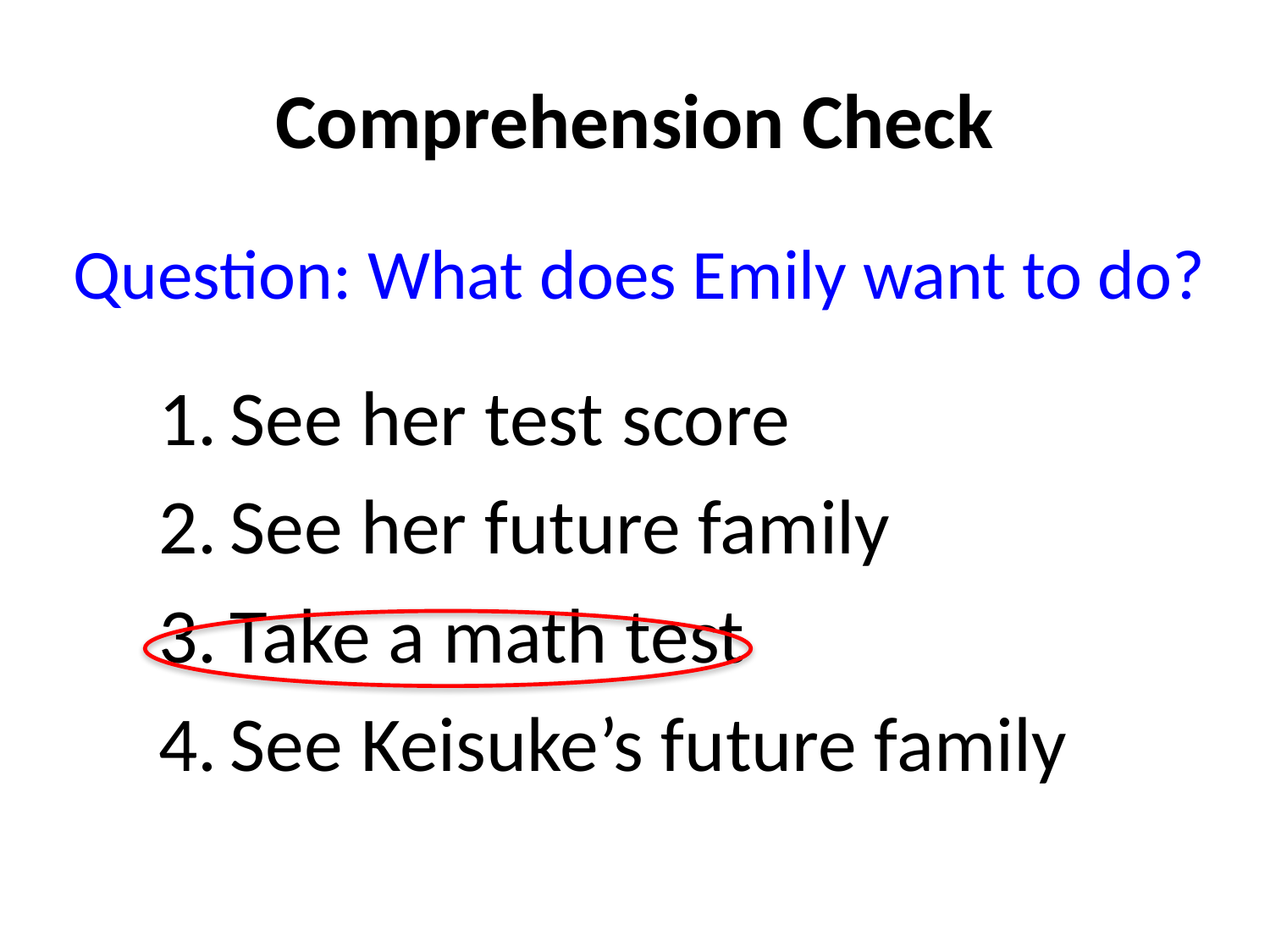

# Comprehension Check
  Question: What does Emily want to do?

See her test score
See her future family
Take a math test
See Keisuke’s future family